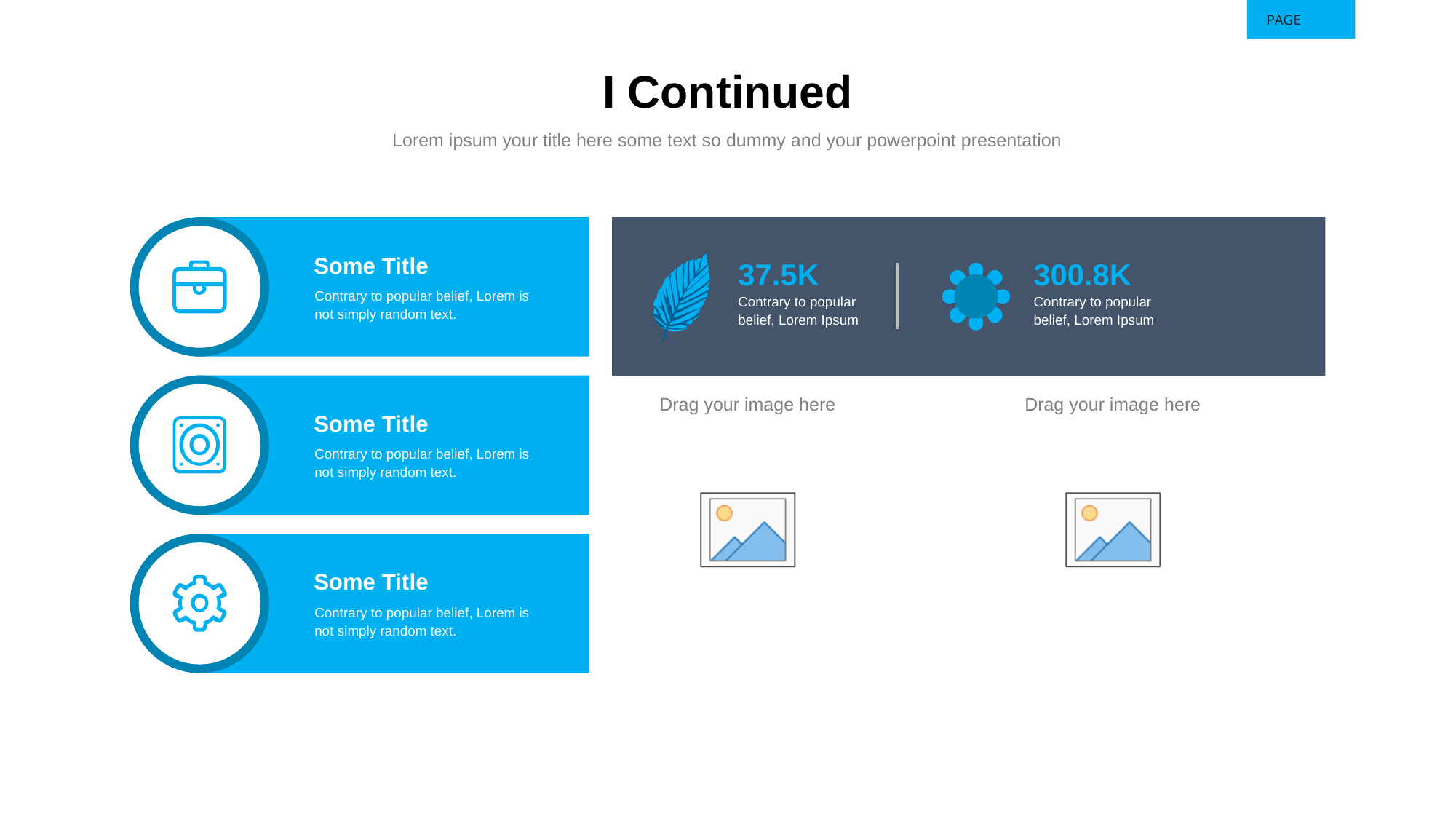

I Continued
Lorem ipsum your title here some text so dummy and your powerpoint presentation

Some Title
Contrary to popular belief, Lorem is not simply random text.
37.5K
Contrary to popular belief, Lorem Ipsum
300.8K
Contrary to popular belief, Lorem Ipsum

Some Title
Contrary to popular belief, Lorem is not simply random text.

Some Title
Contrary to popular belief, Lorem is not simply random text.